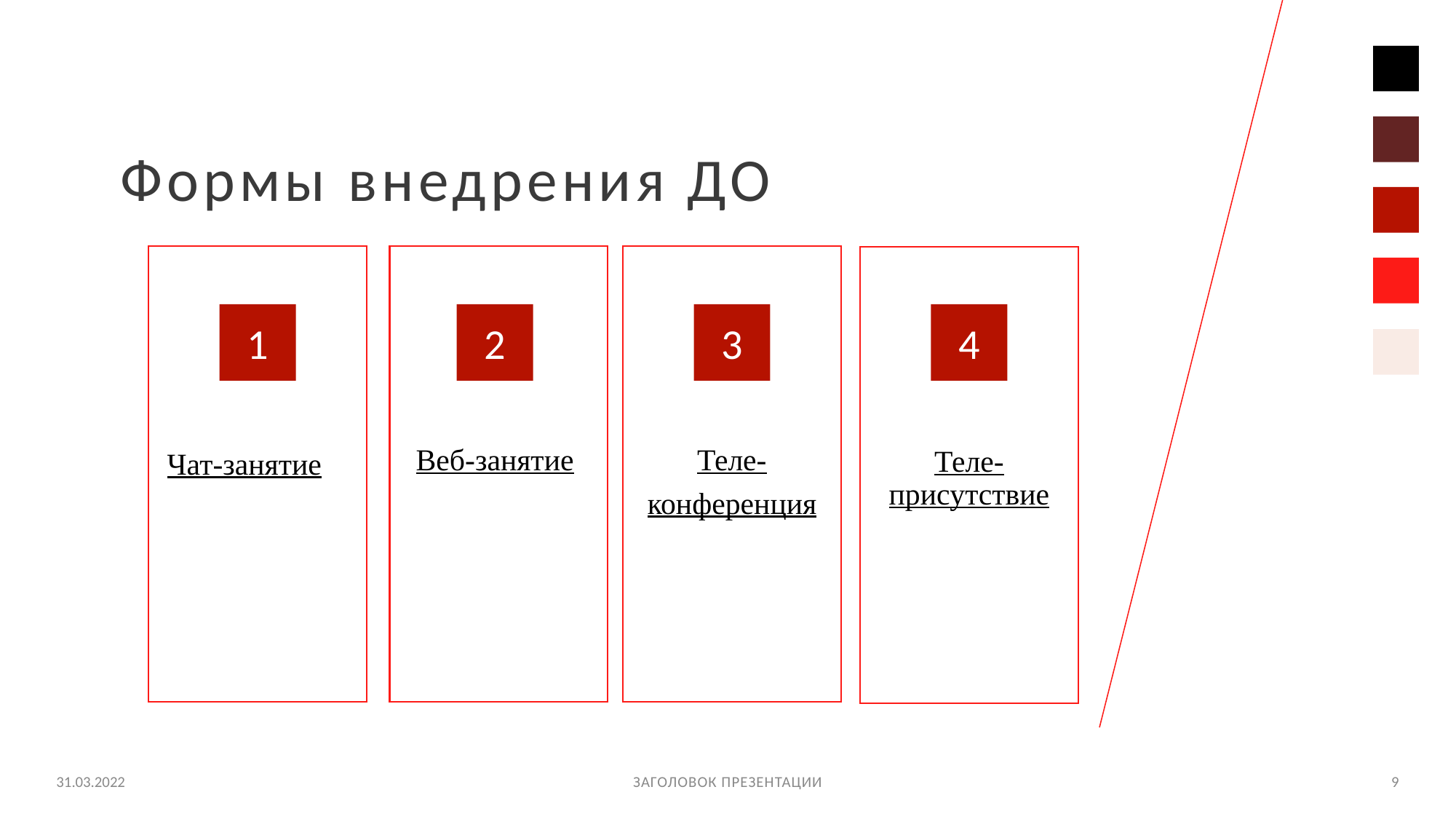

# Формы внедрения ДО
Веб-занятие
Чат-занятие
Теле-
конференция
Теле-присутствие
1
2
3
4
31.03.2022
ЗАГОЛОВОК ПРЕЗЕНТАЦИИ
9